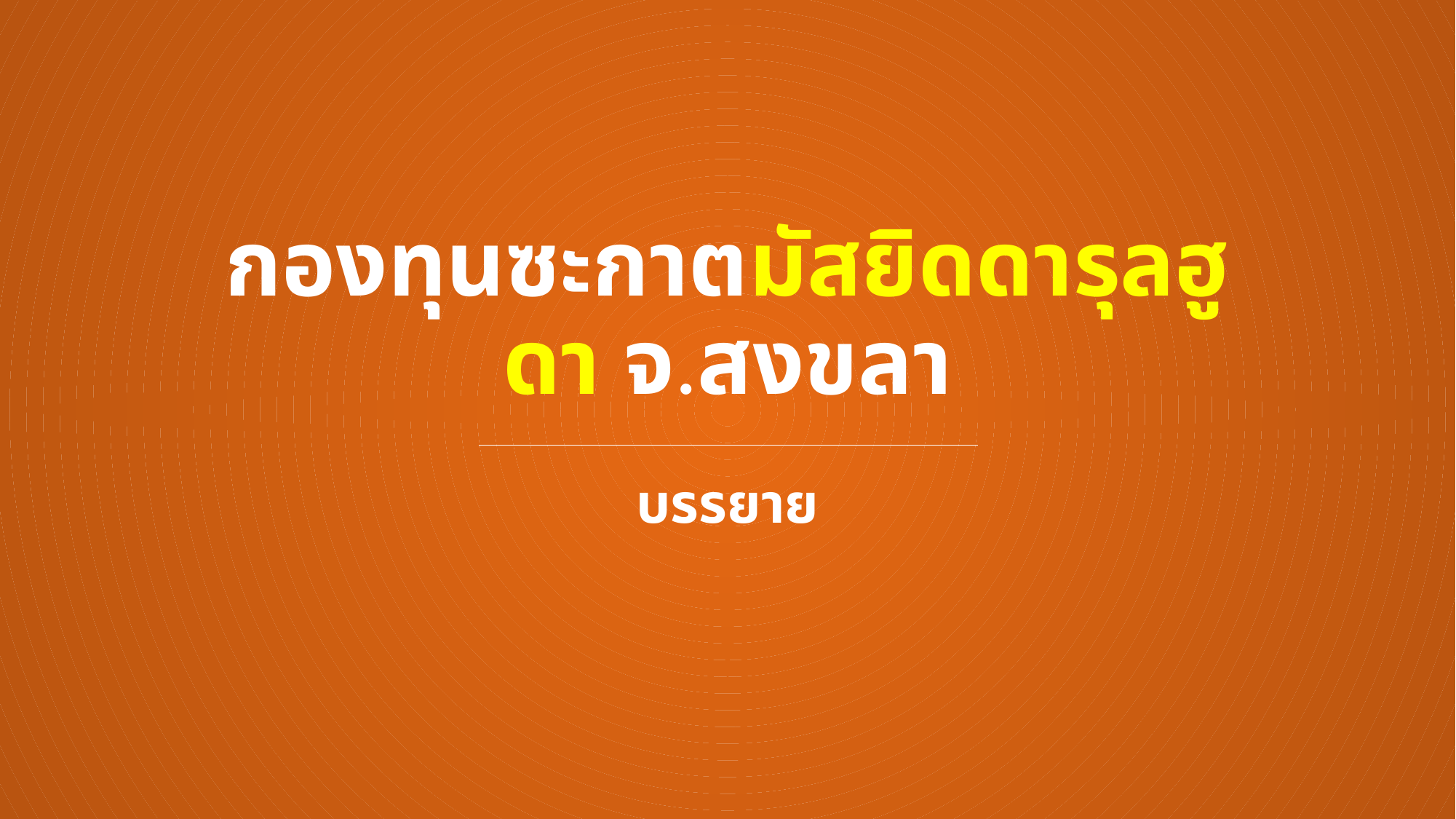

# กองทุนซะกาตมัสยิดดารุลฮูดา จ.สงขลา
บรรยาย